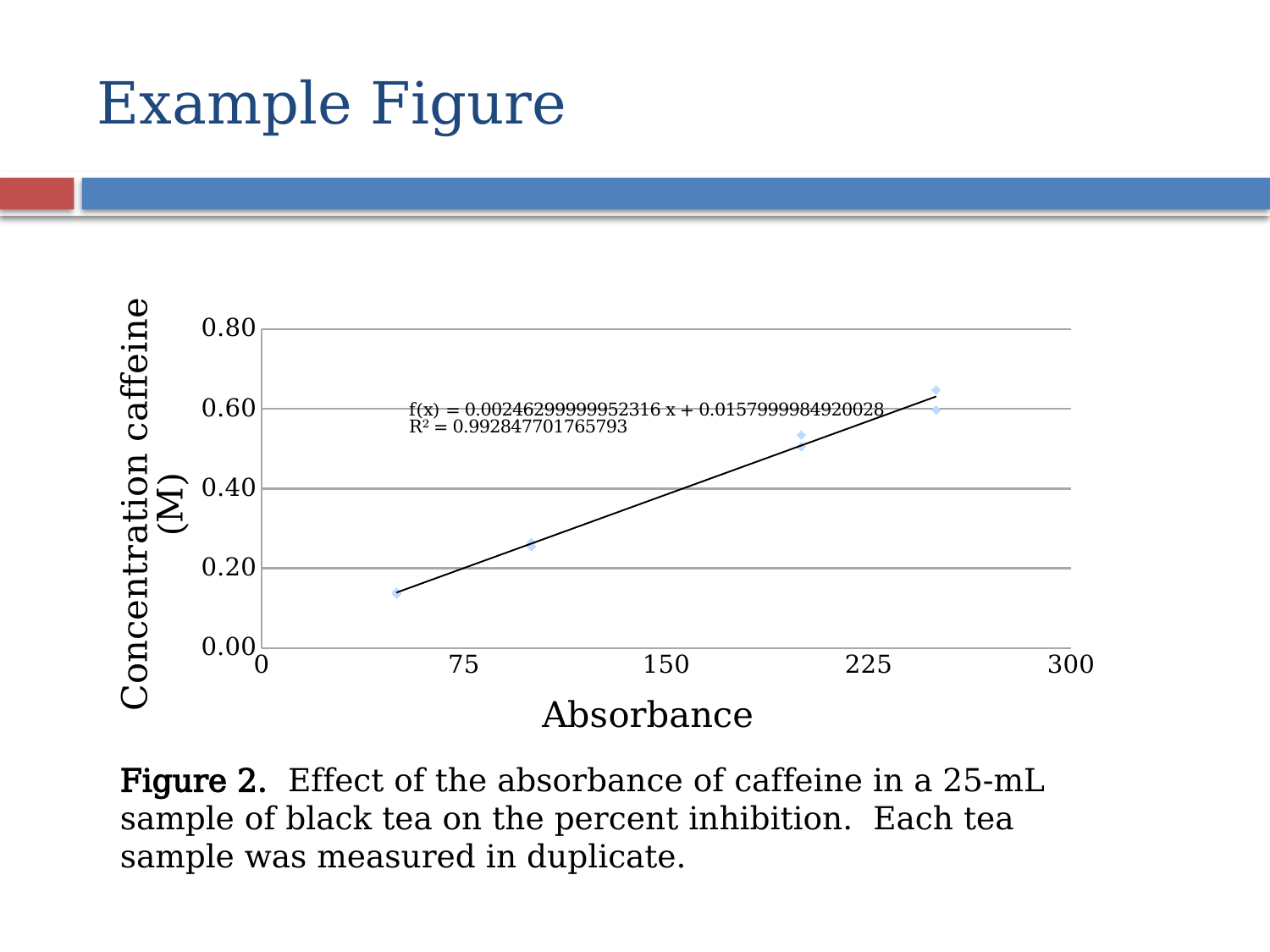

# Example Figure

### Chart:

| Category | Series1 |
|---|---|
Figure 2.  Effect of the absorbance of caffeine in a 25-mL sample of black tea on the percent inhibition.  Each tea sample was measured in duplicate.